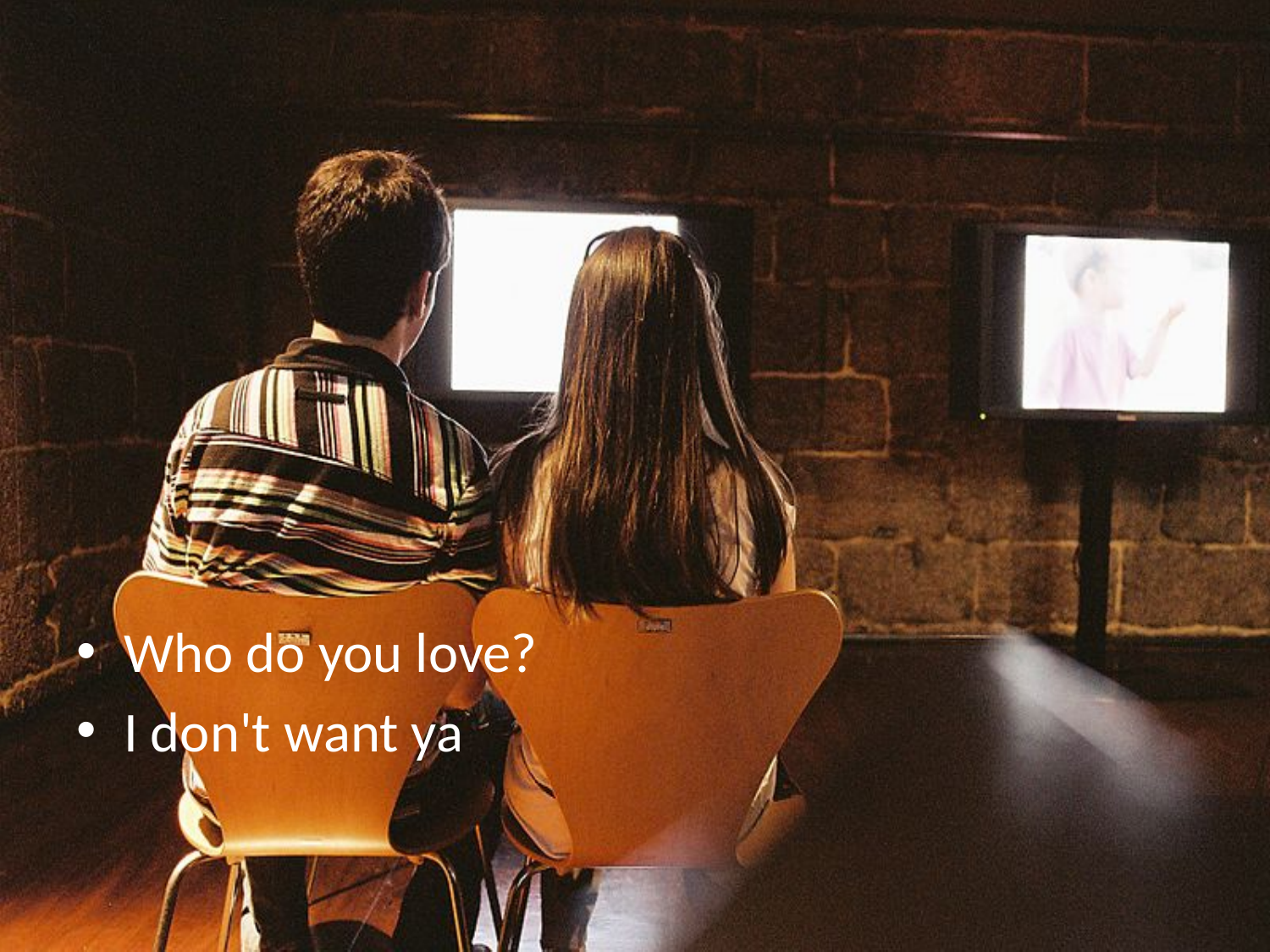

#
Who do you love?
I don't want ya